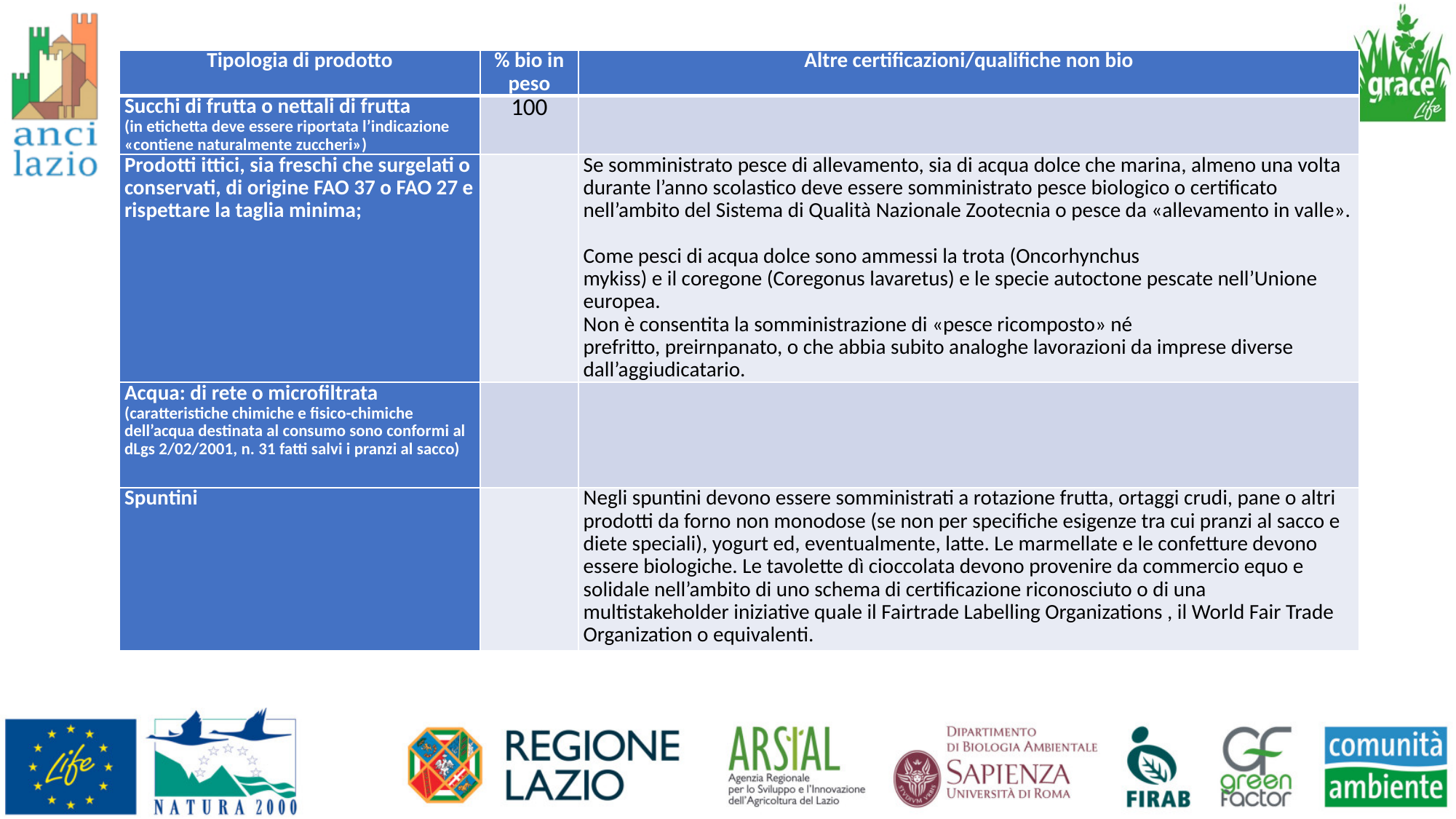

| Tipologia di prodotto | % bio in peso | Altre certificazioni/qualifiche non bio |
| --- | --- | --- |
| Succhi di frutta o nettali di frutta (in etichetta deve essere riportata l’indicazione «contiene naturalmente zuccheri») | 100 |  |
| Prodotti ittici, sia freschi che surgelati o conservati, di origine FAO 37 o FAO 27 e rispettare la taglia minima; |  | Se somministrato pesce di allevamento, sia di acqua dolce che marina, almeno una volta durante l’anno scolastico deve essere somministrato pesce biologico o certificato nell’ambito del Sistema di Qualità Nazionale Zootecnia o pesce da «allevamento in valle». Come pesci di acqua dolce sono ammessi la trota (Oncorhynchus mykiss) e il coregone (Coregonus lavaretus) e le specie autoctone pescate nell’Unione europea. Non è consentita la somministrazione di «pesce ricomposto» né prefritto, preirnpanato, o che abbia subito analoghe lavorazioni da imprese diverse dall’aggiudicatario. |
| Acqua: di rete o microfiltrata (caratteristiche chimiche e fisico-chimiche dell’acqua destinata al consumo sono conformi al dLgs 2/02/2001, n. 31 fatti salvi i pranzi al sacco) |  |  |
| Spuntini |  | Negli spuntini devono essere somministrati a rotazione frutta, ortaggi crudi, pane o altri prodotti da forno non monodose (se non per specifiche esigenze tra cui pranzi al sacco e diete speciali), yogurt ed, eventualmente, latte. Le marmellate e le confetture devono essere biologiche. Le tavolette dì cioccolata devono provenire da commercio equo e solidale nell’ambito di uno schema di certificazione riconosciuto o di una multistakeholder iniziative quale il Fairtrade Labelling Organizations , il World Fair Trade Organization o equivalenti. |